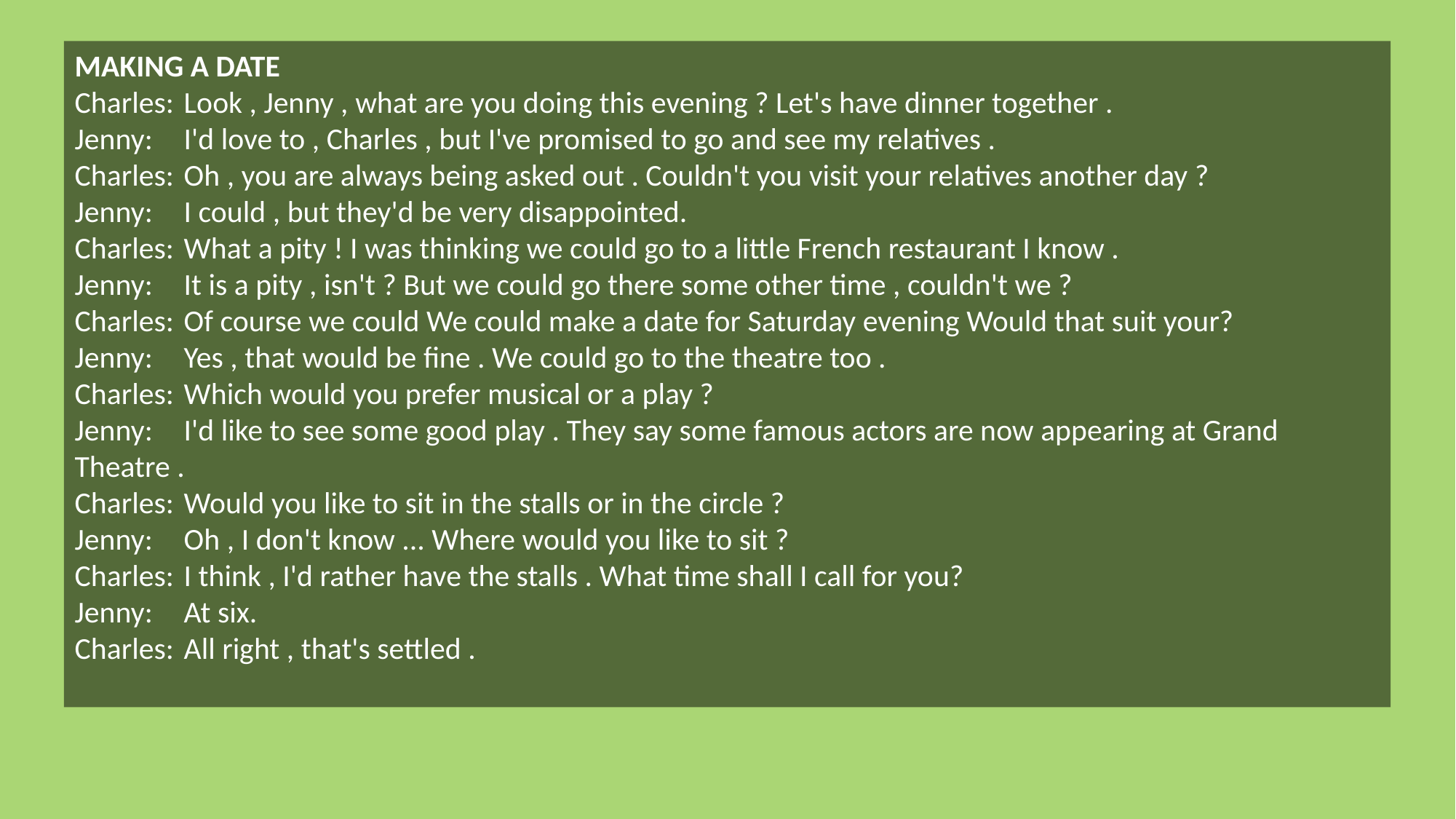

MAKING A DATE
Charles:	Look , Jenny , what are you doing this evening ? Let's have dinner together .
Jenny:	I'd love to , Charles , but I've promised to go and see my relatives .
Charles:	Oh , you are always being asked out . Couldn't you visit your relatives another day ?
Jenny:	I could , but they'd be very disappointed.
Charles:	What a pity ! I was thinking we could go to a little French restaurant I know .
Jenny:	It is a pity , isn't ? But we could go there some other time , couldn't we ?
Charles:	Of course we could We could make a date for Saturday evening Would that suit your?
Jenny:	Yes , that would be fine . We could go to the theatre too .
Charles:	Which would you prefer musical or a play ?
Jenny:	I'd like to see some good play . They say some famous actors are now appearing at Grand Theatre .
Charles:	Would you like to sit in the stalls or in the circle ?
Jenny:	Oh , I don't know ... Where would you like to sit ?
Charles:	I think , I'd rather have the stalls . What time shall I call for you?
Jenny:	At six.
Charles:	All right , that's settled .